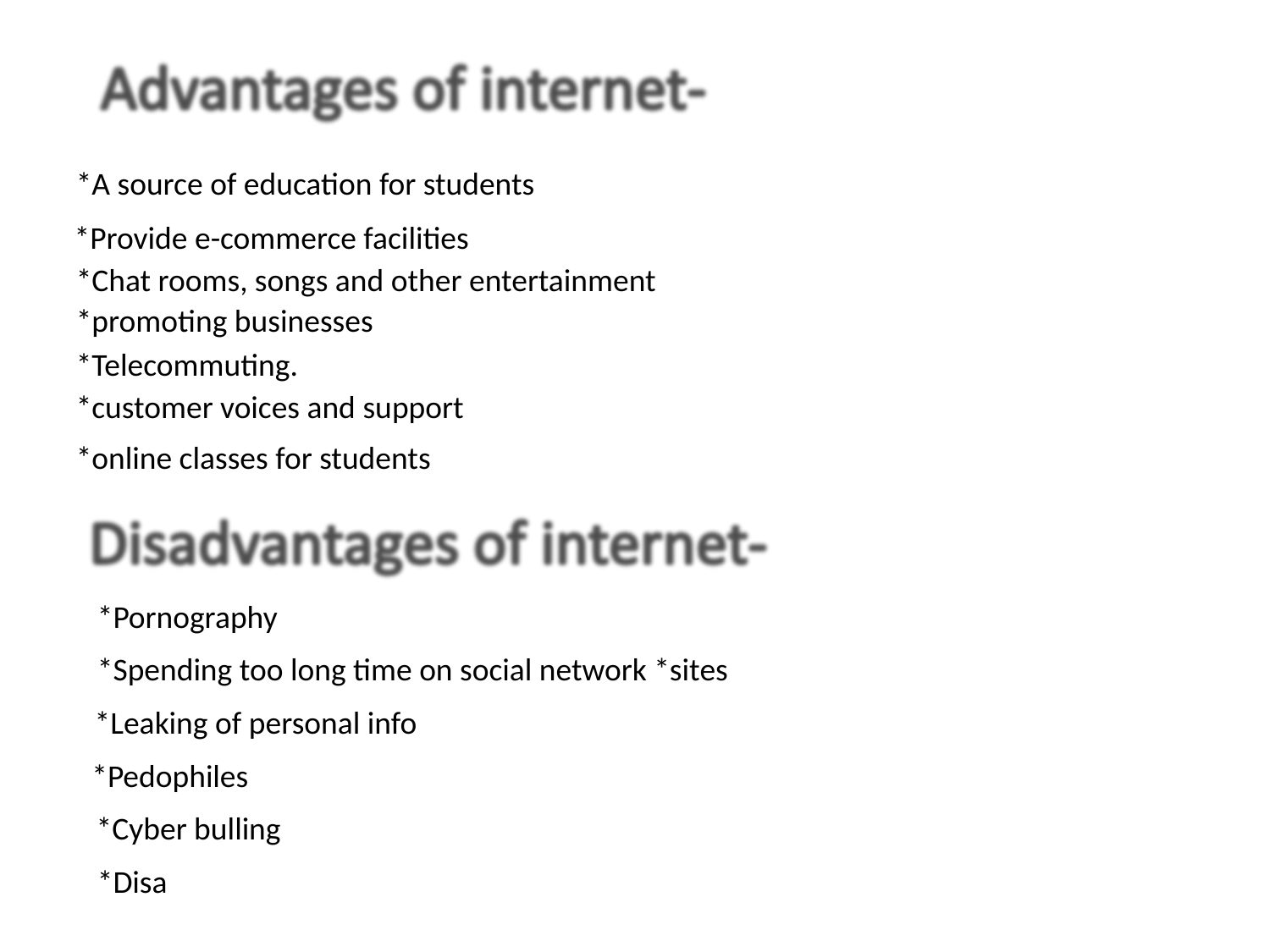

*A source of education for students
*Provide e-commerce facilities
*Chat rooms, songs and other entertainment
*promoting businesses
*Telecommuting.
*customer voices and support
*online classes for students

*Pornography
*Spending too long time on social network *sites
*Leaking of personal info
*Pedophiles
*Cyber bulling
*Disa